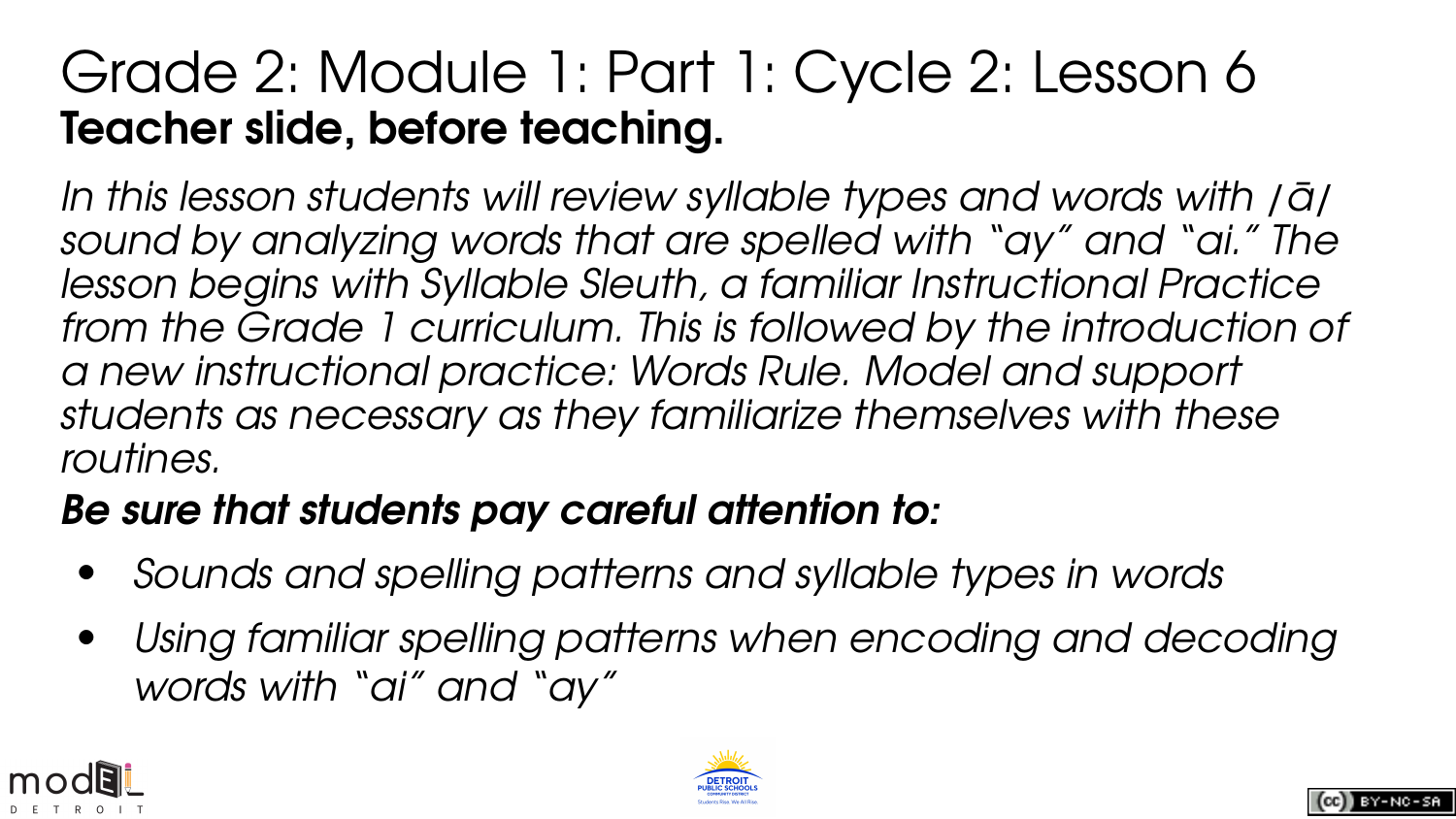

# Grade 2: Module 1: Part 1: Cycle 2: Lesson 6
Teacher slide, before teaching.
In this lesson students will review syllable types and words with /ā/ sound by analyzing words that are spelled with “ay” and “ai.” The lesson begins with Syllable Sleuth, a familiar Instructional Practice from the Grade 1 curriculum. This is followed by the introduction of a new instructional practice: Words Rule. Model and support students as necessary as they familiarize themselves with these routines.
Be sure that students pay careful attention to:
Sounds and spelling patterns and syllable types in words
Using familiar spelling patterns when encoding and decoding words with “ai” and “ay”